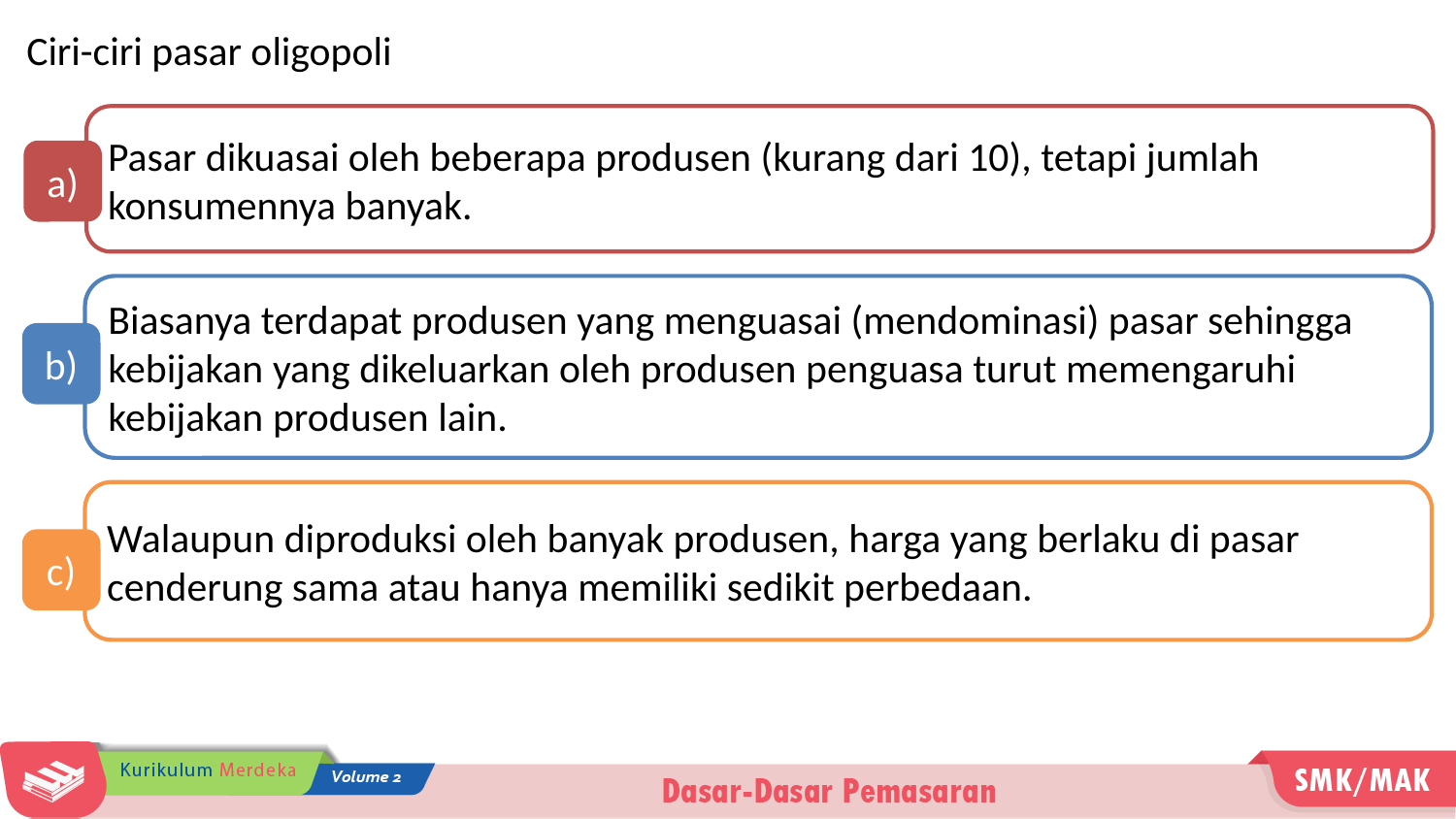

Ciri-ciri pasar oligopoli
Pasar dikuasai oleh beberapa produsen (kurang dari 10), tetapi jumlah konsumennya banyak.
a)
Biasanya terdapat produsen yang menguasai (mendominasi) pasar sehingga kebijakan yang dikeluarkan oleh produsen penguasa turut memengaruhi kebijakan produsen lain.
b)
Walaupun diproduksi oleh banyak produsen, harga yang berlaku di pasar cenderung sama atau hanya memiliki sedikit perbedaan.
c)